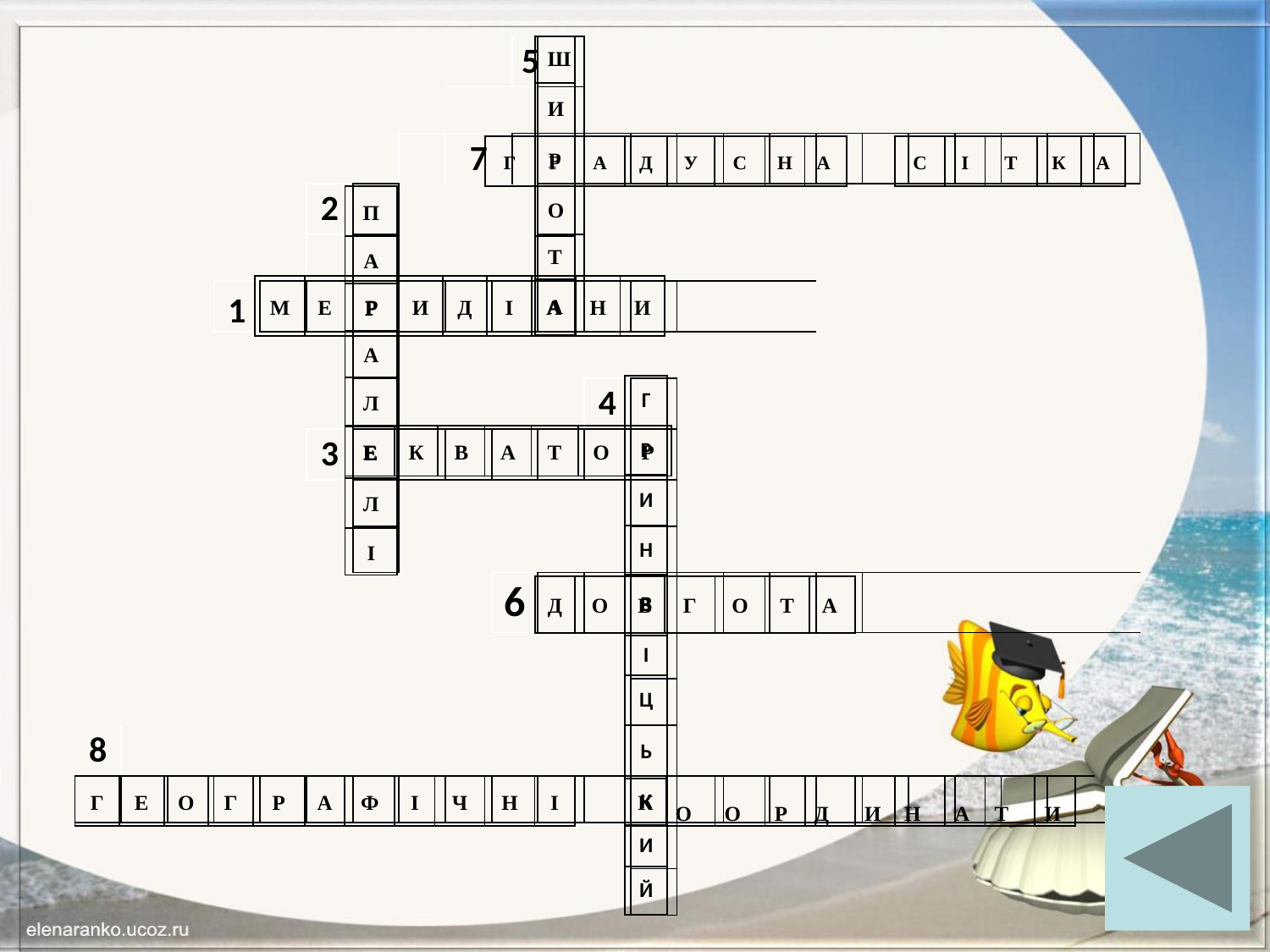

|  |  |  |  |  |  |  |  |  |  | 5 |  |  |  |  |  |  |  |  |  |  |  |  |  |
| --- | --- | --- | --- | --- | --- | --- | --- | --- | --- | --- | --- | --- | --- | --- | --- | --- | --- | --- | --- | --- | --- | --- | --- |
|  |  |  |  |  |  |  |  |  |  |  |  |  |  |  |  |  |  |  |  |  |  |  |  |
|  |  |  |  |  |  |  |  | 7 |  |  |  |  |  |  |  |  |  |  |  |  |  |  |  |
|  |  |  |  |  | 2 |  |  |  |  |  |  |  |  |  |  |  |  |  |  |  |  |  |  |
|  |  |  |  |  |  |  |  |  |  |  |  |  |  |  |  |  |  |  |  |  |  |  |  |
|  |  |  | 1 |  |  |  |  |  |  |  |  |  |  |  |  |  |  |  |  |  |  |  |  |
|  |  |  |  |  |  |  |  |  |  |  |  |  |  |  |  |  |  |  |  |  |  |  |  |
|  |  |  |  |  |  |  |  |  |  |  |  | 4 |  |  |  |  |  |  |  |  |  |  |  |
|  |  |  |  |  | 3 |  |  |  |  |  |  |  |  |  |  |  |  |  |  |  |  |  |  |
|  |  |  |  |  |  |  |  |  |  |  |  |  |  |  |  |  |  |  |  |  |  |  |  |
|  |  |  |  |  |  |  |  |  |  |  |  |  |  |  |  |  |  |  |  |  |  |  |  |
|  |  |  |  |  |  |  |  |  | 6 |  |  |  |  |  |  |  |  |  |  |  |  |  |  |
|  |  |  |  |  |  |  |  |  |  |  |  |  |  |  |  |  |  |  |  |  |  |  |  |
|  |  |  |  |  |  |  |  |  |  |  |  |  |  |  |  |  |  |  |  |  |  |  |  |
| 8 |  |  |  |  |  |  |  |  |  |  |  |  |  |  |  |  |  |  |  |  |  |  |  |
|  |  |  |  |  |  |  |  |  |  |  |  |  |  |  |  |  |  |  |  |  |  |  |  |
|  |  |  |  |  |  |  |  |  |  |  |  |  |  |  |  |  |  |  |  |  |  |  |  |
|  |  |  |  |  |  |  |  |  |  |  |  |  |  |  |  |  |  |  |  |  |  |  |  |
| Ш |
| --- |
| И |
| Р |
| О |
| Т |
| А |
| Г | Р | А | Д | У | С | Н | А |
| --- | --- | --- | --- | --- | --- | --- | --- |
| С | І | Т | К | А |
| --- | --- | --- | --- | --- |
| П |
| --- |
| А |
| Р |
| А |
| Л |
| Е |
| Л |
| І |
| М | Е | Р | И | Д | І | А | Н | И |
| --- | --- | --- | --- | --- | --- | --- | --- | --- |
| Г |
| --- |
| Р |
| И |
| Н |
| В |
| І |
| Ц |
| Ь |
| К |
| И |
| Й |
| Е | К | В | А | Т | О | Р |
| --- | --- | --- | --- | --- | --- | --- |
| Д | О | В | Г | О | Т | А |
| --- | --- | --- | --- | --- | --- | --- |
| Г | Е | О | Г | Р | А | Ф | І | Ч | Н | І |
| --- | --- | --- | --- | --- | --- | --- | --- | --- | --- | --- |
| К | О | О | Р | Д | И | Н | А | Т | И |
| --- | --- | --- | --- | --- | --- | --- | --- | --- | --- |